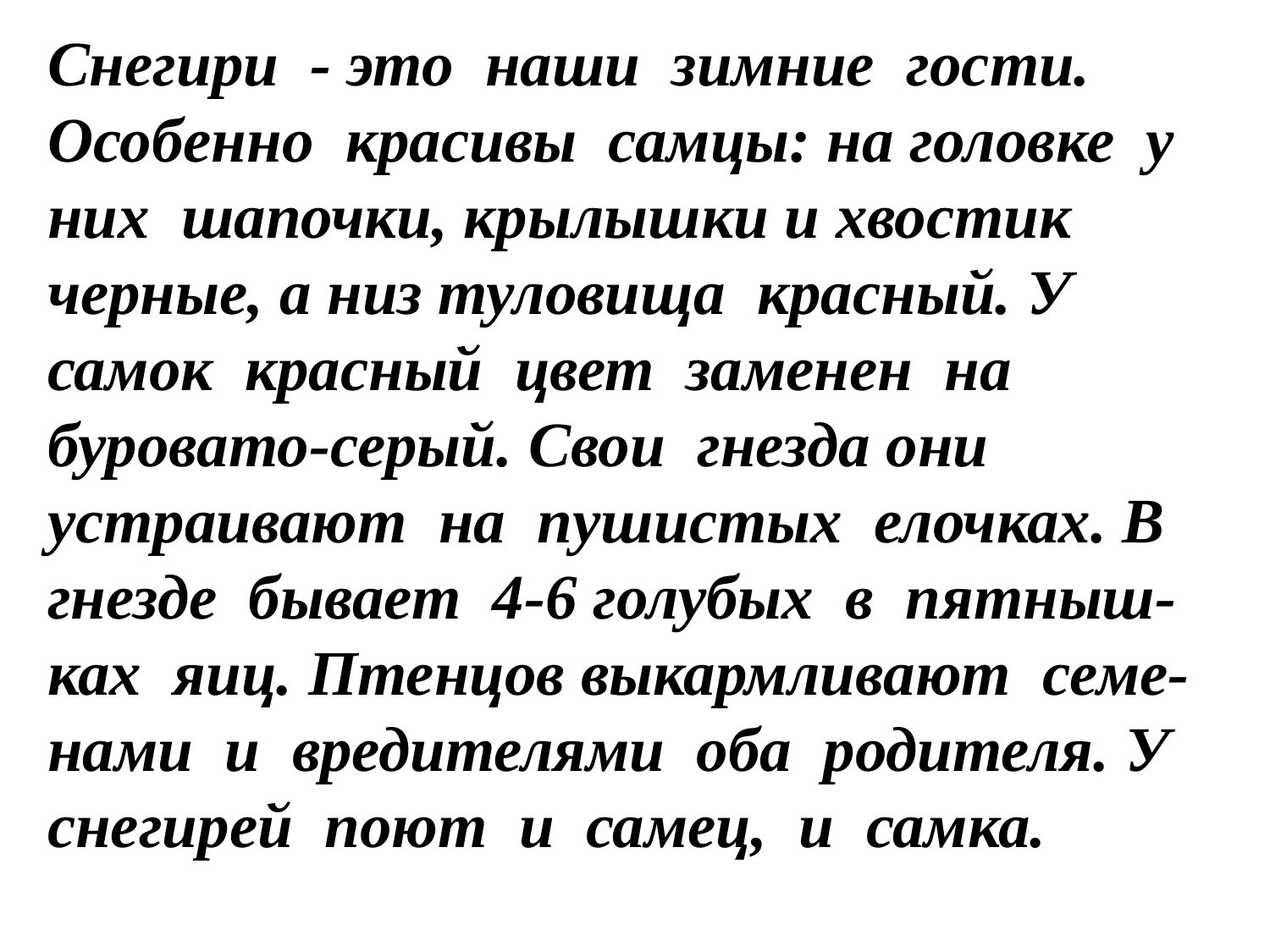

Снегири  - это  наши  зимние  гости. Особенно  красивы  самцы: на головке  у  них  шапочки, крылышки и хвостик черные, а низ туловища  красный. У самок  красный  цвет  заменен  на  буровато-серый. Свои  гнезда они  устраивают  на  пушистых  елочках. В  гнезде  бывает  4-6 голубых  в  пятныш-ках  яиц. Птенцов выкармливают  семе-нами  и  вредителями  оба  родителя. У  снегирей  поют  и  самец,  и  самка.